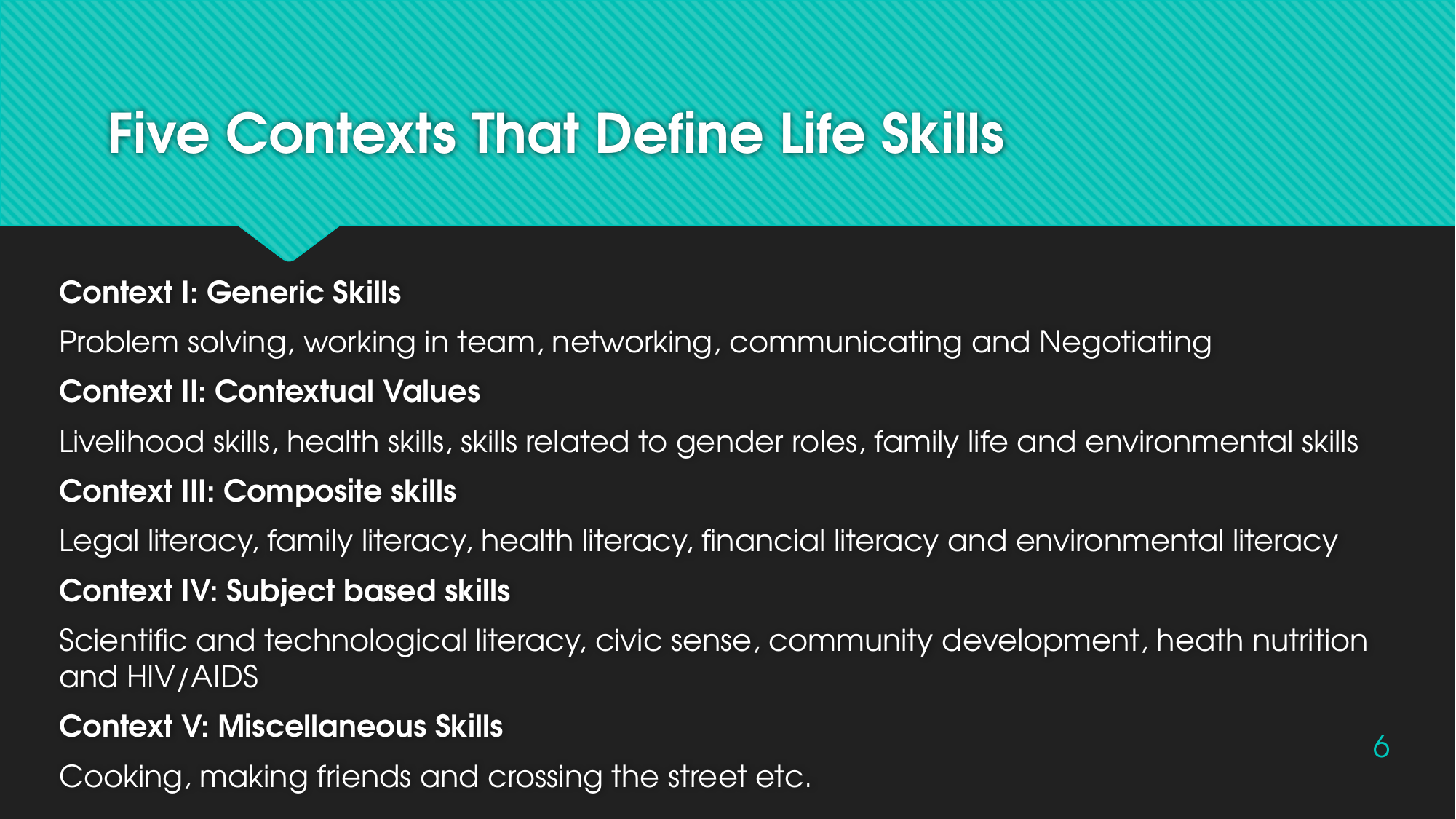

# Five Contexts That Define Life Skills
Context I: Generic Skills
Problem solving, working in team, networking, communicating and Negotiating
Context II: Contextual Values
Livelihood skills, health skills, skills related to gender roles, family life and environmental skills
Context III: Composite skills
Legal literacy, family literacy, health literacy, financial literacy and environmental literacy
Context IV: Subject based skills
Scientific and technological literacy, civic sense, community development, heath nutrition and HIV/AIDS
Context V: Miscellaneous Skills
Cooking, making friends and crossing the street etc.

6